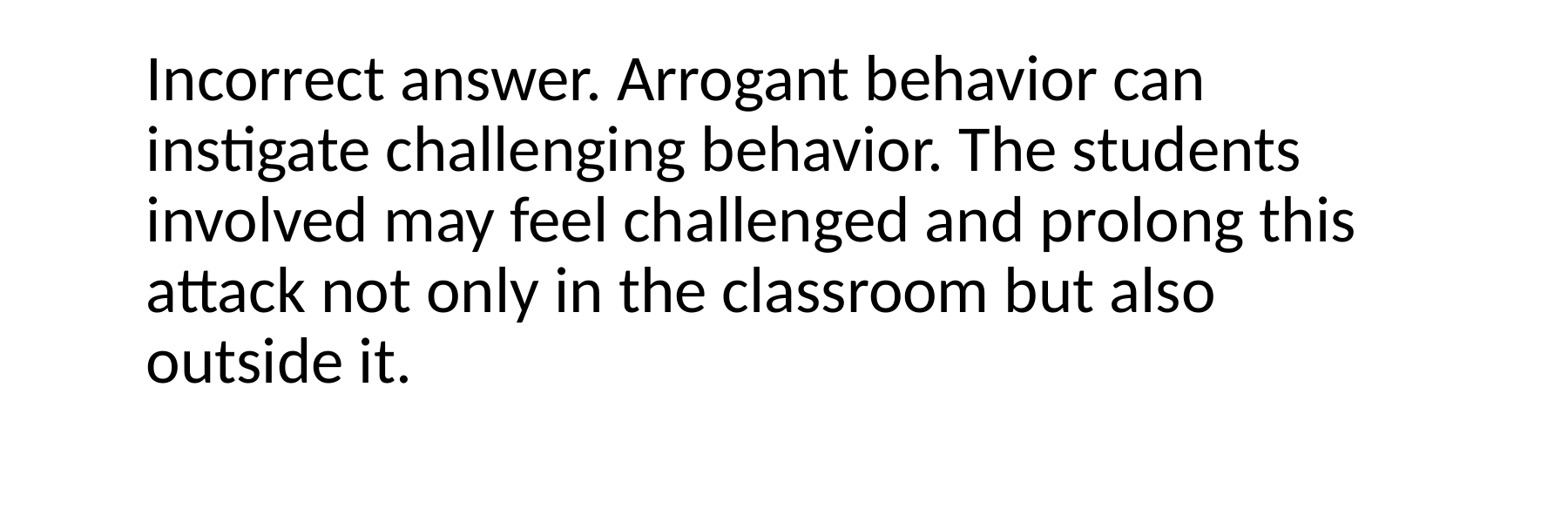

Incorrect answer. Arrogant behavior can instigate challenging behavior. The students involved may feel challenged and prolong this attack not only in the classroom but also outside it.